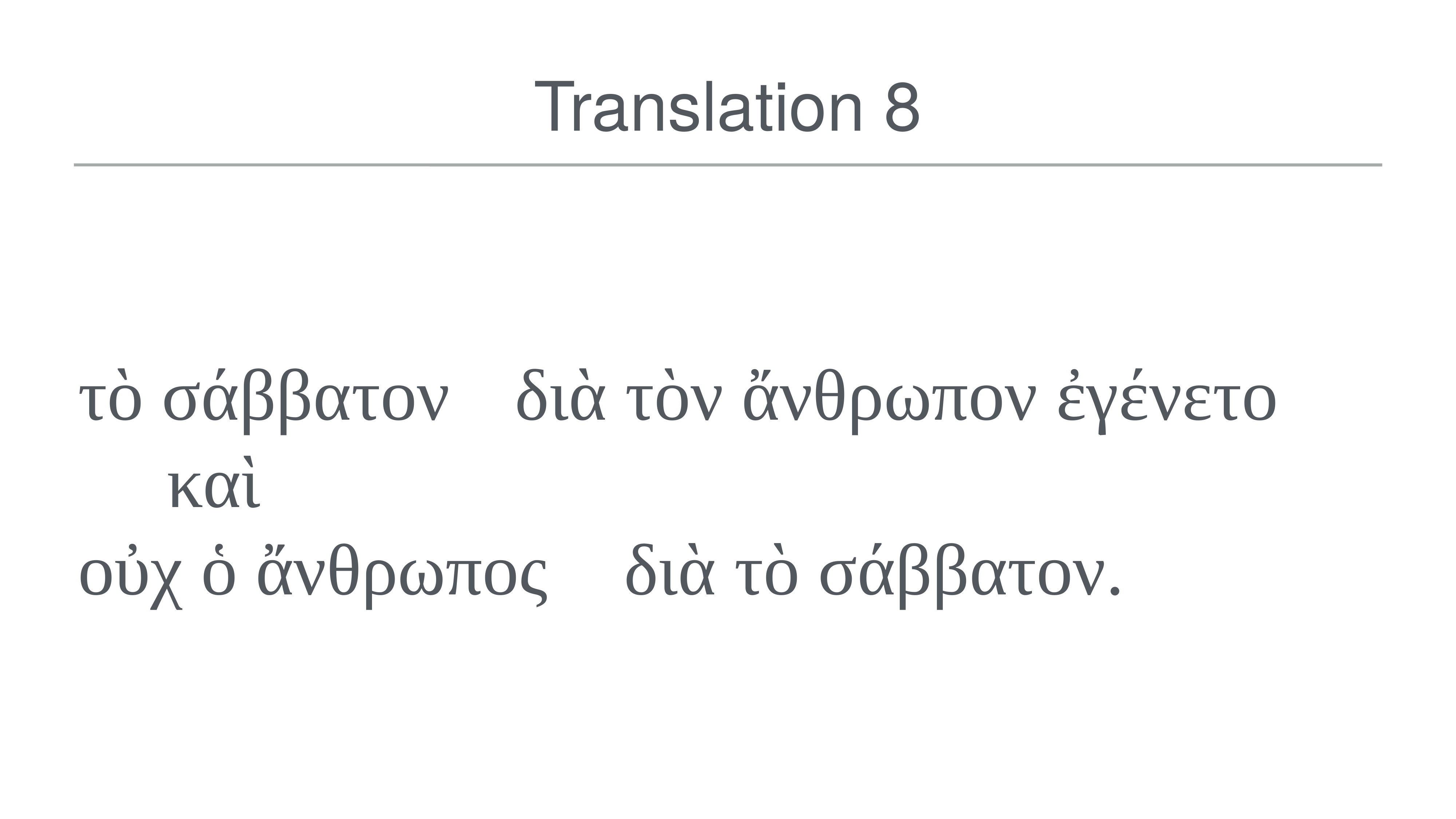

# Translation 8
τὸ σάββατον 	διὰ τὸν ἄνθρωπον ἐγένετο
καὶ
οὐχ ὁ ἄνθρωπος  	διὰ τὸ σάββατον.